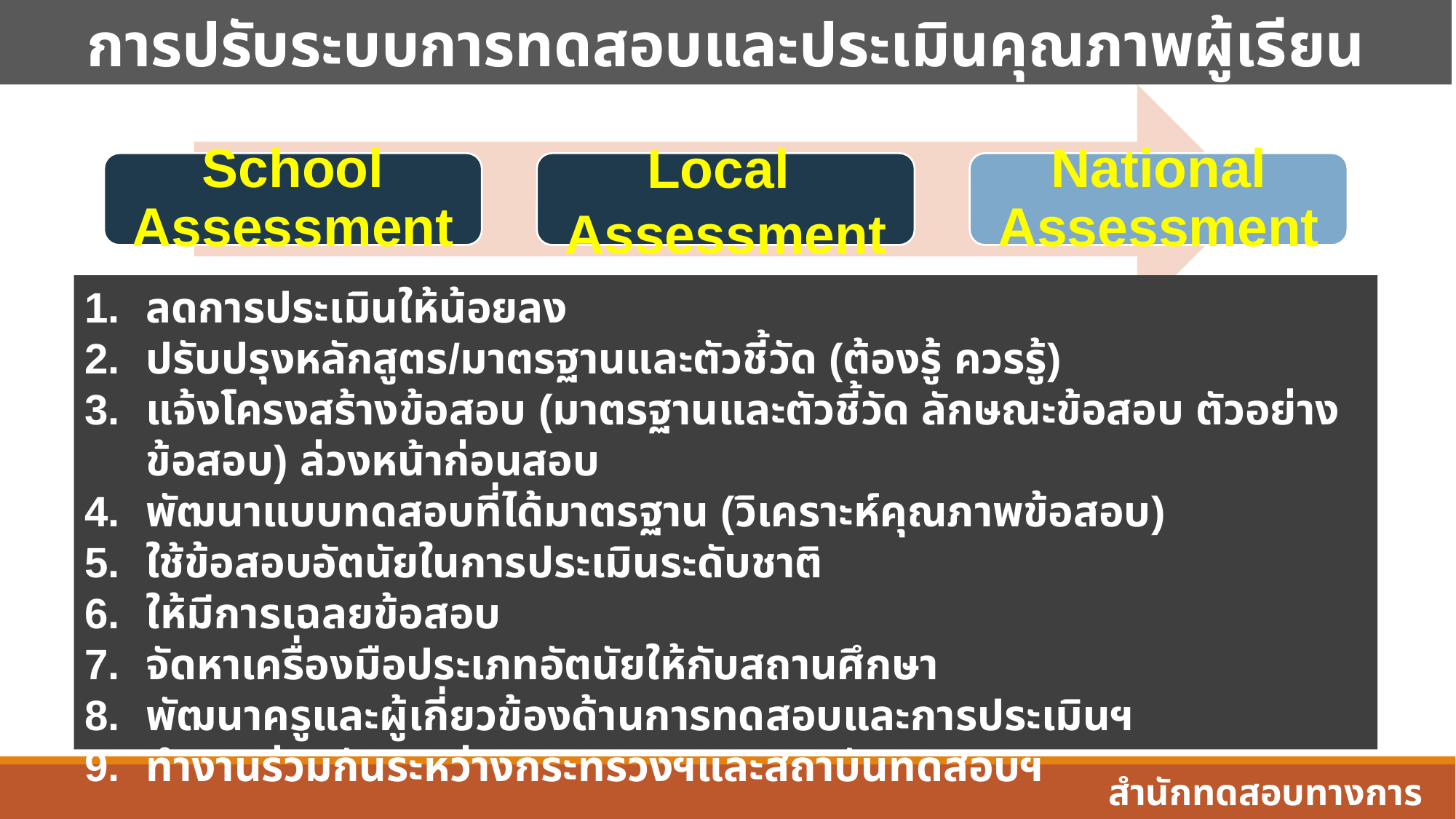

การปรับระบบการทดสอบและประเมินคุณภาพผู้เรียน

School Assessment
Local
Assessment
National Assessment
ลดการประเมินให้น้อยลง
ปรับปรุงหลักสูตร/มาตรฐานและตัวชี้วัด (ต้องรู้ ควรรู้)
แจ้งโครงสร้างข้อสอบ (มาตรฐานและตัวชี้วัด ลักษณะข้อสอบ ตัวอย่างข้อสอบ) ล่วงหน้าก่อนสอบ
พัฒนาแบบทดสอบที่ได้มาตรฐาน (วิเคราะห์คุณภาพข้อสอบ)
ใช้ข้อสอบอัตนัยในการประเมินระดับชาติ
ให้มีการเฉลยข้อสอบ
จัดหาเครื่องมือประเภทอัตนัยให้กับสถานศึกษา
พัฒนาครูและผู้เกี่ยวข้องด้านการทดสอบและการประเมินฯ
ทำงานร่วมกันระหว่างกระทรวงฯและสถาบันทดสอบฯ
สำนักทดสอบทางการศึกษา สพฐ.